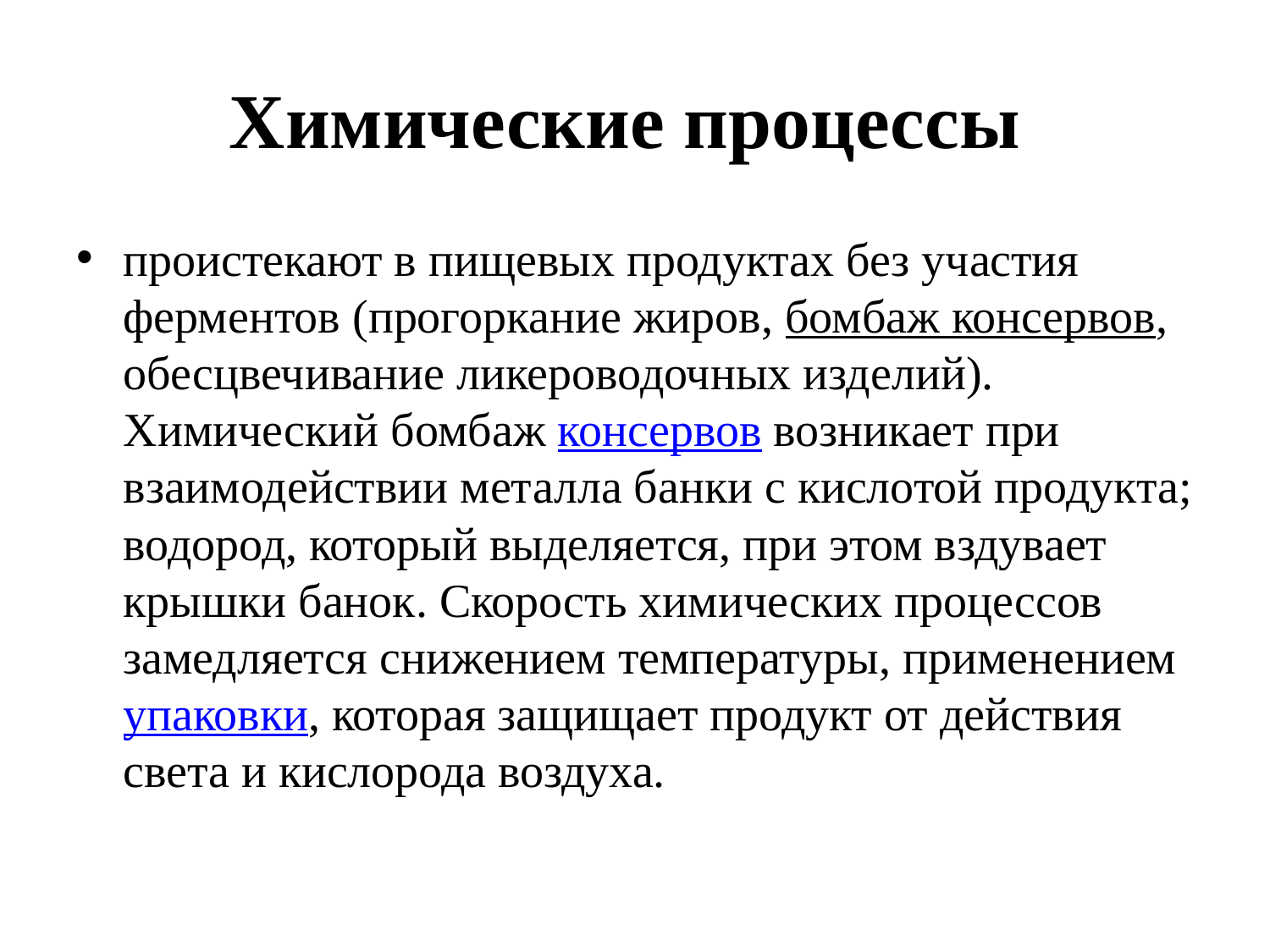

# Химические процессы
проистекают в пищевых продуктах без участия ферментов (прогоркание жиров, бомбаж консервов, обесцвечивание ликероводочных изделий). Химический бомбаж консервов возникает при взаимодействии металла банки с кислотой продукта; водород, который выделяется, при этом вздувает крышки банок. Скорость химических процессов замедляется снижением температуры, применением упаковки, которая защищает продукт от действия света и кислорода воздуха.